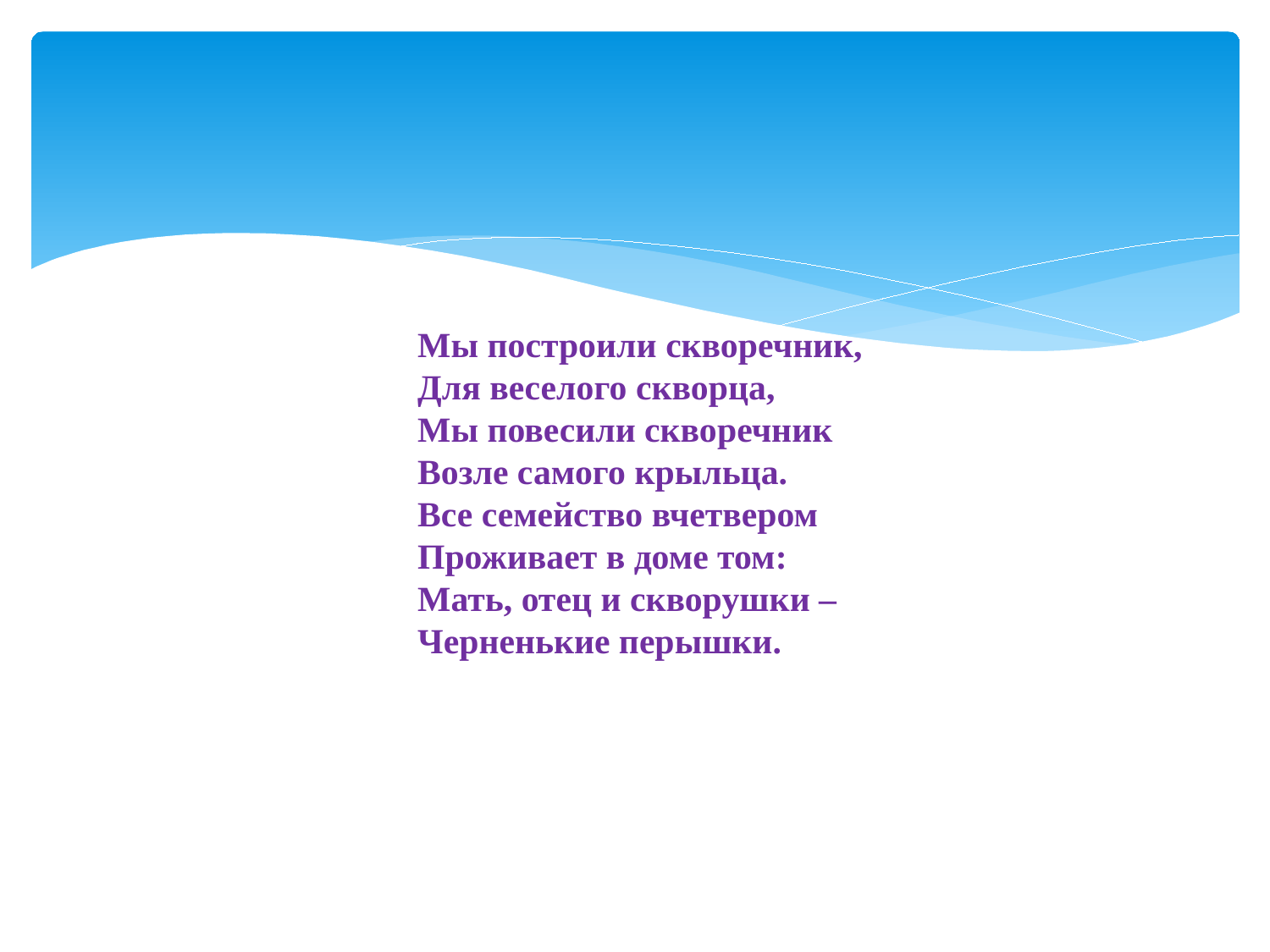

#
Мы построили скворечник,
Для веселого скворца,
Мы повесили скворечник
Возле самого крыльца.
Все семейство вчетвером
Проживает в доме том:
Мать, отец и скворушки –
Черненькие перышки.